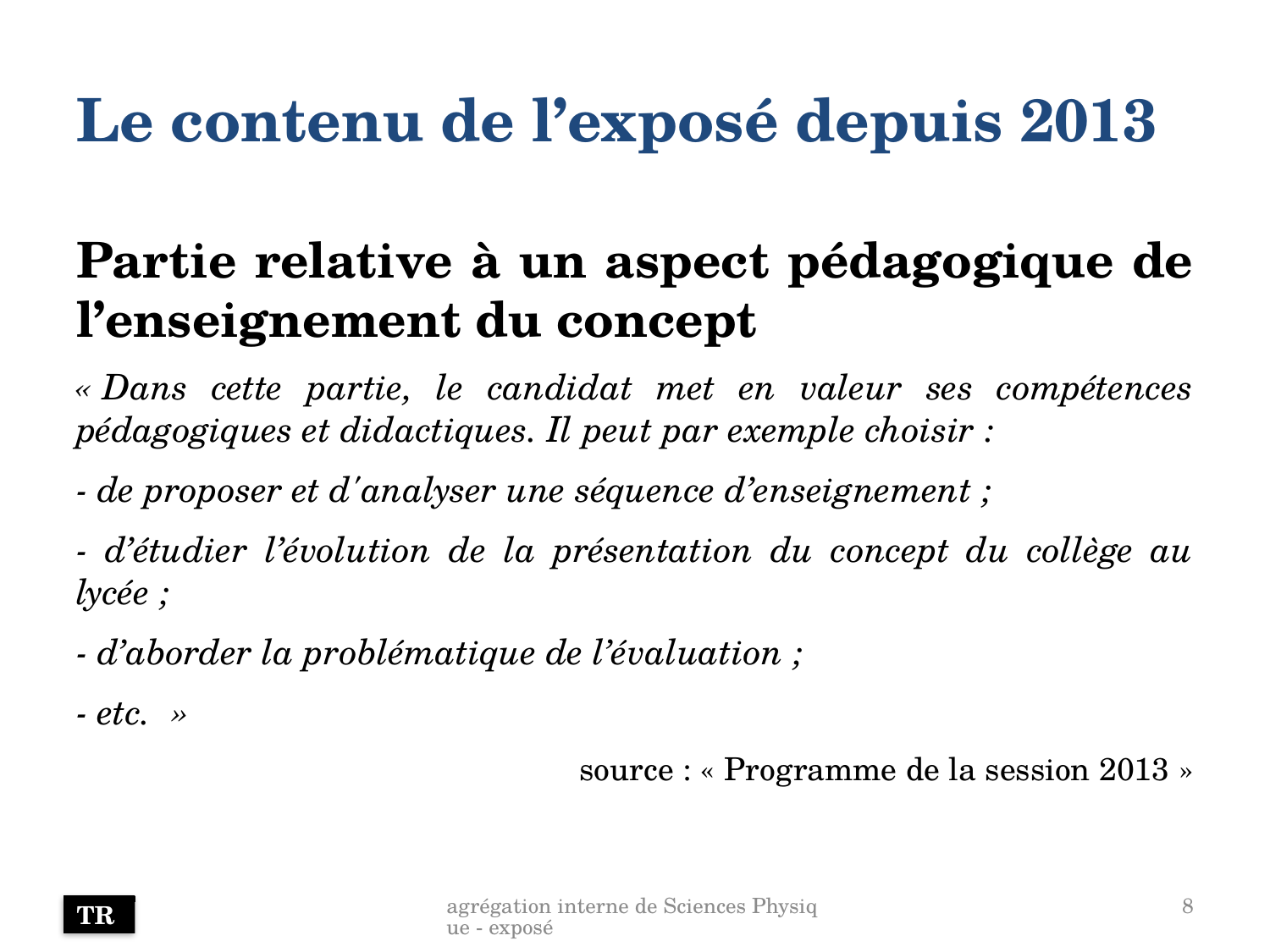

# Le contenu de l’exposé depuis 2013
Partie relative à un aspect pédagogique de l’enseignement du concept
« Dans cette partie, le candidat met en valeur ses compétences pédagogiques et didactiques. Il peut par exemple choisir :
- de proposer et d'analyser une séquence d’enseignement ;
- d’étudier l’évolution de la présentation du concept du collège au lycée ;
- d’aborder la problématique de l’évaluation ;
- etc.  »
source : « Programme de la session 2013 »

agrégation interne de Sciences Physique - exposé
8
TR